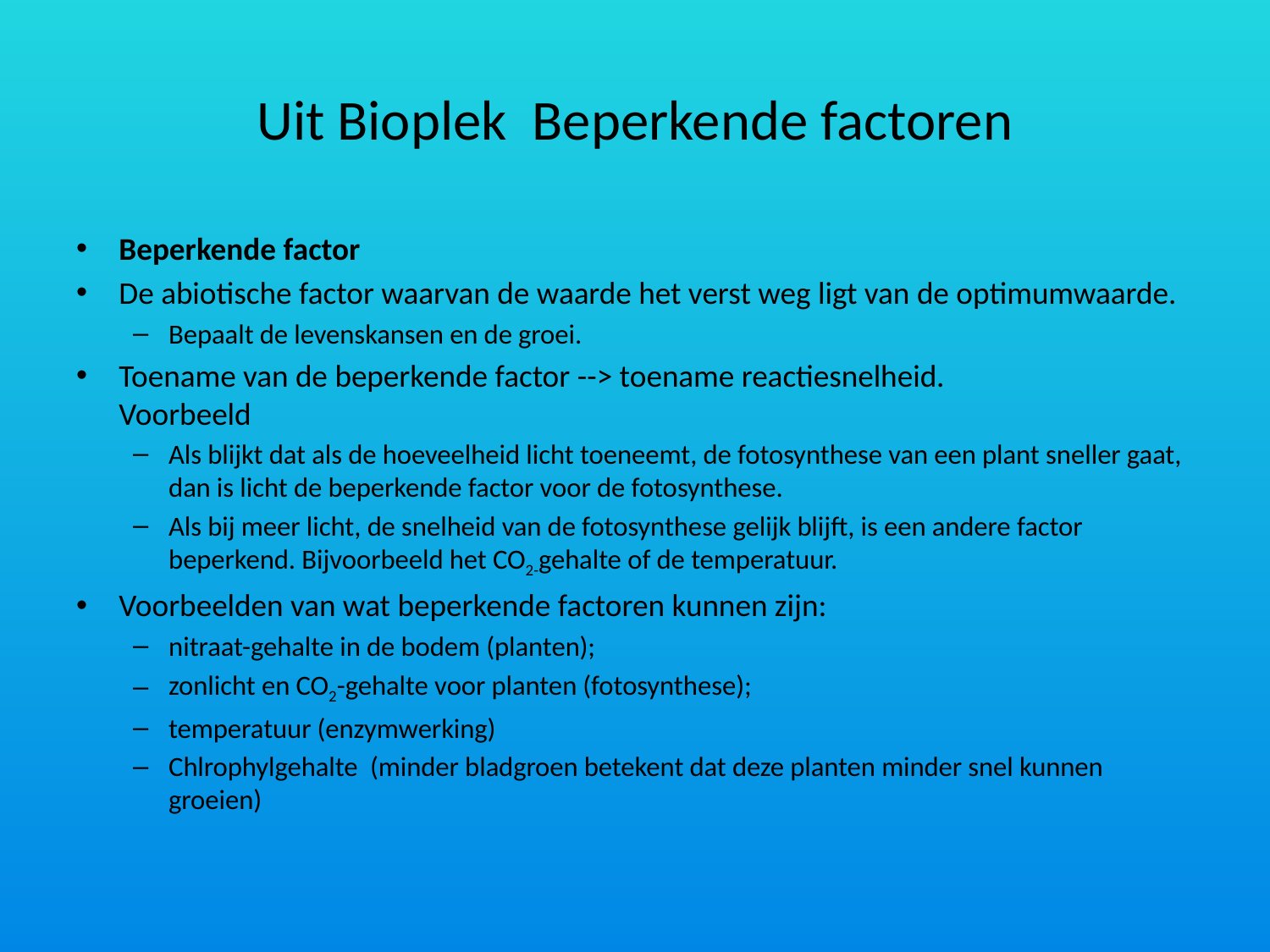

# Uit Bioplek  Beperkende factoren
Beperkende factor
De abiotische factor waarvan de waarde het verst weg ligt van de optimumwaarde.
Bepaalt de levenskansen en de groei.
Toename van de beperkende factor --> toename reactiesnelheid.
Voorbeeld
Als blijkt dat als de hoeveelheid licht toeneemt, de fotosynthese van een plant sneller gaat, dan is licht de beperkende factor voor de fotosynthese.
Als bij meer licht, de snelheid van de fotosynthese gelijk blijft, is een andere factor beperkend. Bijvoorbeeld het CO2-gehalte of de temperatuur.
Voorbeelden van wat beperkende factoren kunnen zijn:
nitraat-gehalte in de bodem (planten);
zonlicht en CO2-gehalte voor planten (fotosynthese);
temperatuur (enzymwerking)
Chlrophylgehalte  (minder bladgroen betekent dat deze planten minder snel kunnen groeien)